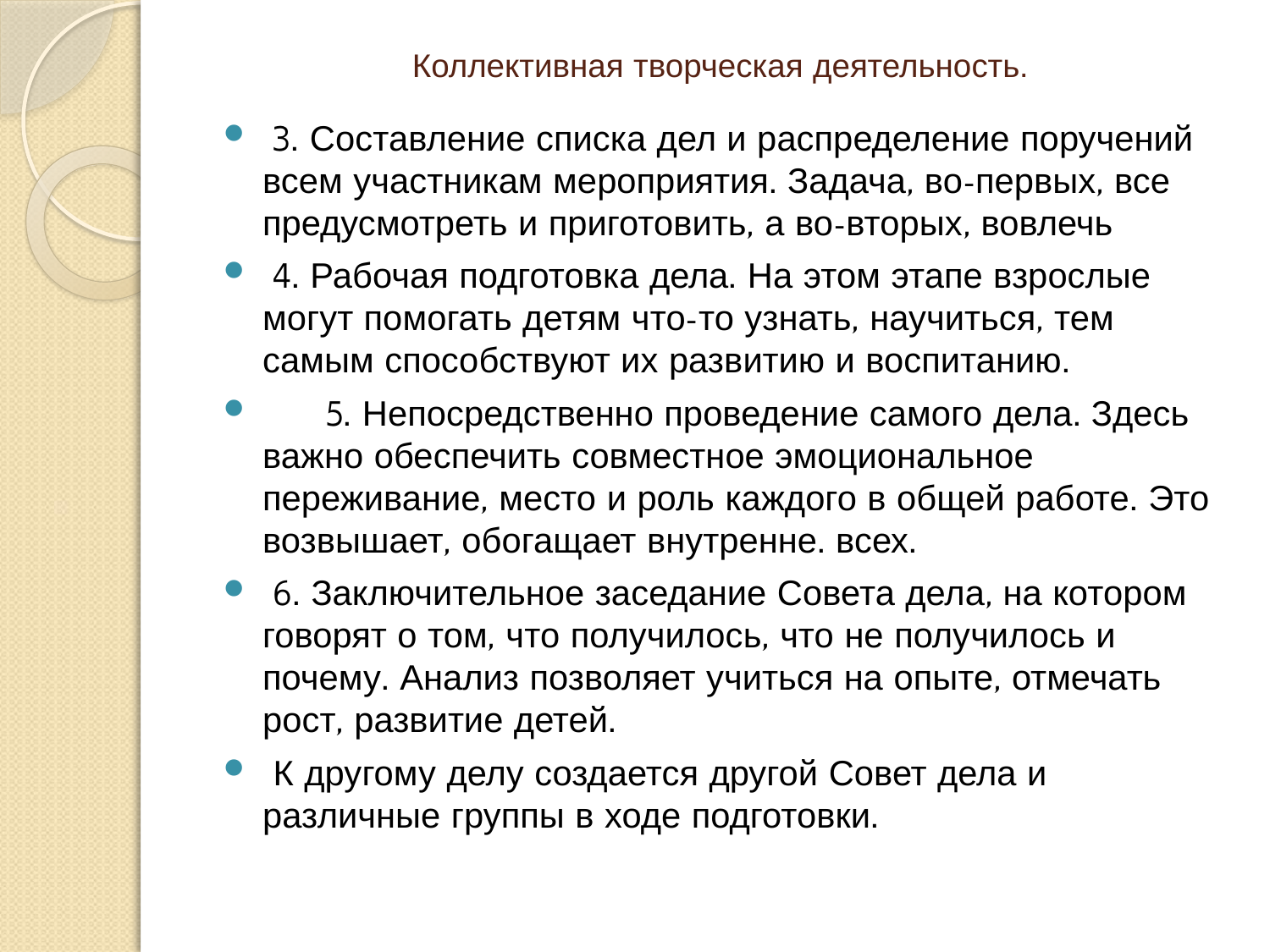

# Коллективная творческая деятельность.
 3. Составление списка дел и распределение поручений всем участникам мероприятия. Задача, во-первых, все предусмотреть и приготовить, а во-вторых, вовлечь
 4. Рабочая подготовка дела. На этом этапе взрослые могут помогать детям что-то узнать, научиться, тем самым способствуют их развитию и воспитанию.
      5. Непосредственно проведение самого дела. Здесь важно обеспечить совместное эмоциональное переживание, место и роль каждого в общей работе. Это возвышает, обогащает внутренне. всех.
 6. Заключительное заседание Совета дела, на котором говорят о том, что получилось, что не получилось и почему. Анализ позволяет учиться на опыте, отмечать рост, развитие детей.
 К другому делу создается другой Совет дела и различные группы в ходе подготовки.